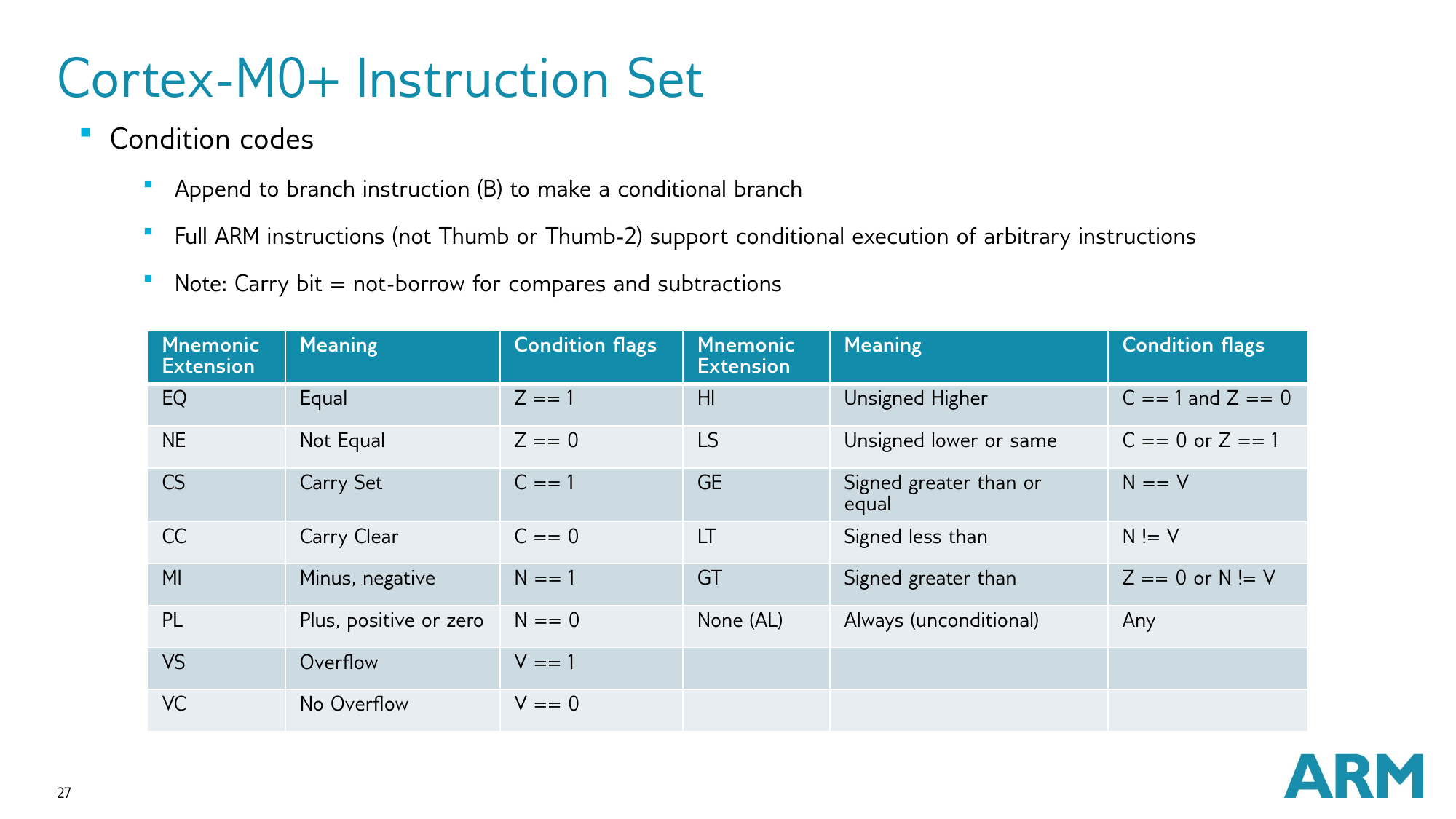

# Cortex-M0+ Instruction Set
Condition codes
Append to branch instruction (B) to make a conditional branch
Full ARM instructions (not Thumb or Thumb-2) support conditional execution of arbitrary instructions
Note: Carry bit = not-borrow for compares and subtractions
| Mnemonic Extension | Meaning | Condition flags | Mnemonic Extension | Meaning | Condition flags |
| --- | --- | --- | --- | --- | --- |
| EQ | Equal | Z == 1 | HI | Unsigned Higher | C == 1 and Z == 0 |
| NE | Not Equal | Z == 0 | LS | Unsigned lower or same | C == 0 or Z == 1 |
| CS | Carry Set | C == 1 | GE | Signed greater than or equal | N == V |
| CC | Carry Clear | C == 0 | LT | Signed less than | N != V |
| MI | Minus, negative | N == 1 | GT | Signed greater than | Z == 0 or N != V |
| PL | Plus, positive or zero | N == 0 | None (AL) | Always (unconditional) | Any |
| VS | Overflow | V == 1 |  |  |  |
| VC | No Overflow | V == 0 |  |  |  |